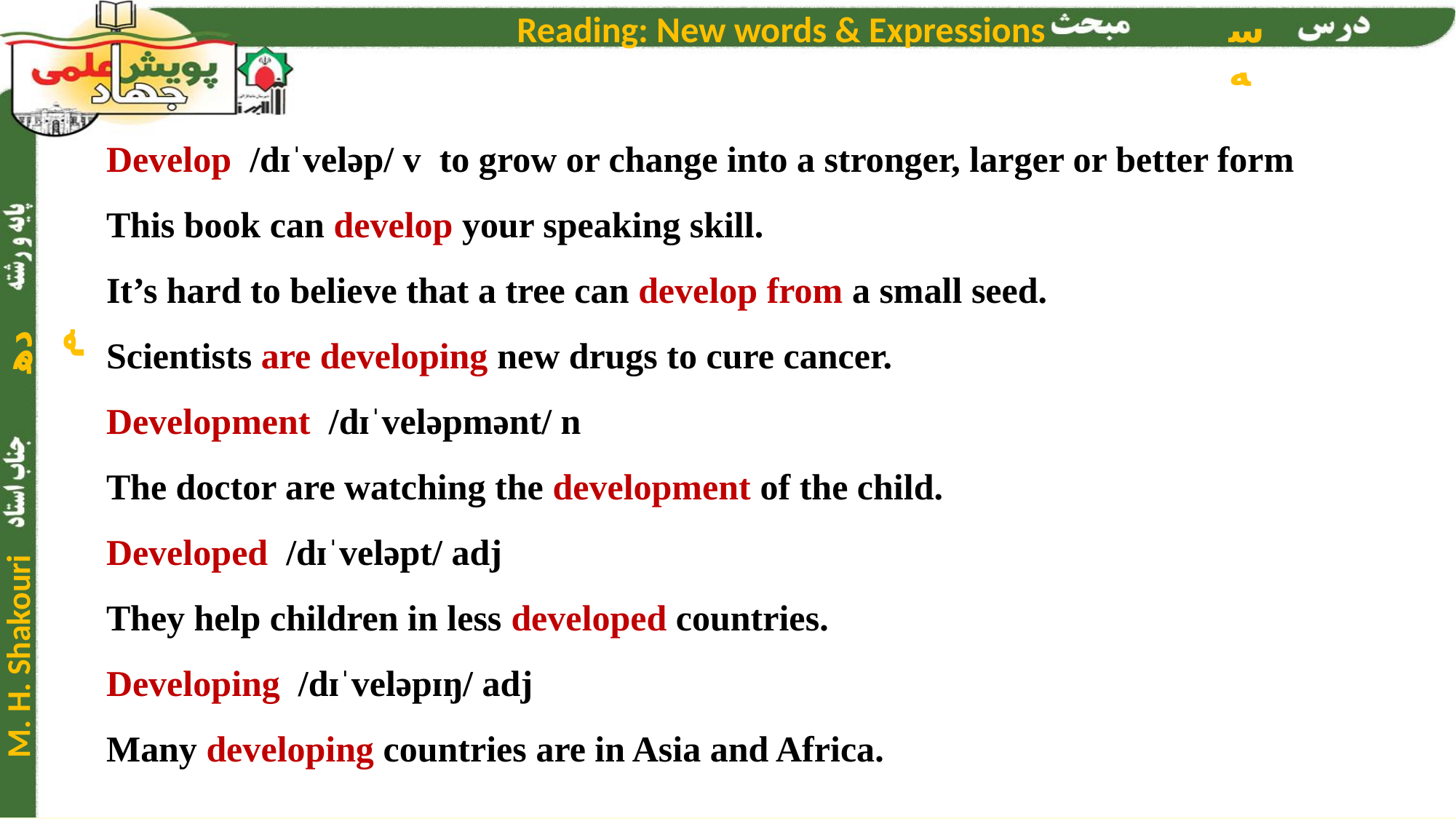

Develop  /dɪˈveləp/ v  to grow or change into a stronger, larger or better form
This book can develop your speaking skill.
It’s hard to believe that a tree can develop from a small seed.
Scientists are developing new drugs to cure cancer.
Development  /dɪˈveləpmənt/ n
The doctor are watching the development of the child.
Developed  /dɪˈveləpt/ adj
They help children in less developed countries.
Developing  /dɪˈveləpɪŋ/ adj
Many developing countries are in Asia and Africa.